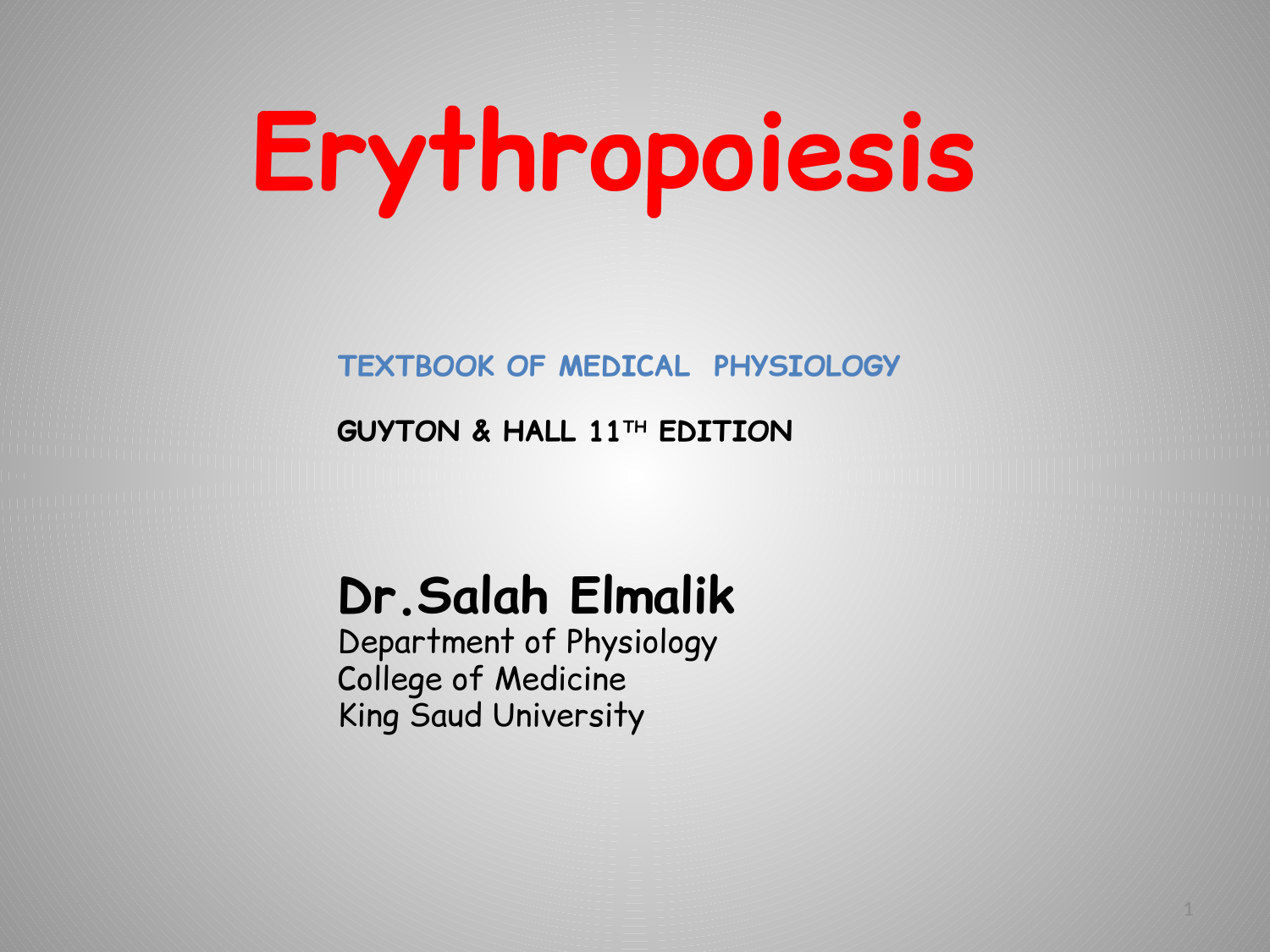

# Erythropoiesis

TEXTBOOK OF MEDICAL  PHYSIOLOGY

GUYTON & HALL 11TH EDITION

Dr.Salah Elmalik
Department of Physiology
College of Medicine
King Saud University

1